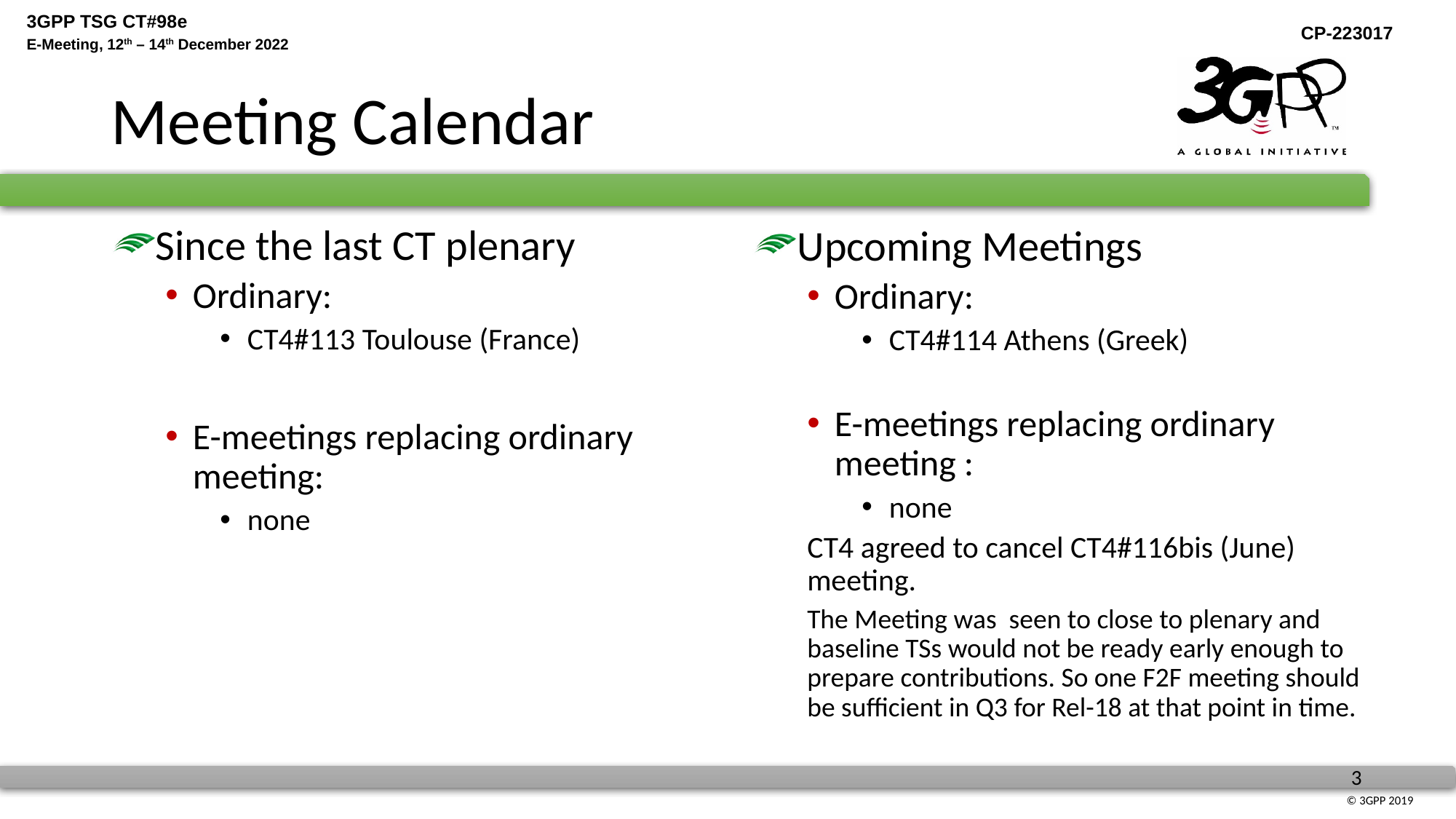

# Meeting Calendar
Since the last CT plenary
Ordinary:
CT4#113 Toulouse (France)

E-meetings replacing ordinary meeting:
none

Upcoming Meetings
Ordinary:
CT4#114 Athens (Greek)

E-meetings replacing ordinary meeting :
none
CT4 agreed to cancel CT4#116bis (June) meeting.
The Meeting was  seen to close to plenary and baseline TSs would not be ready early enough to prepare contributions. So one F2F meeting should be sufficient in Q3 for Rel-18 at that point in time.